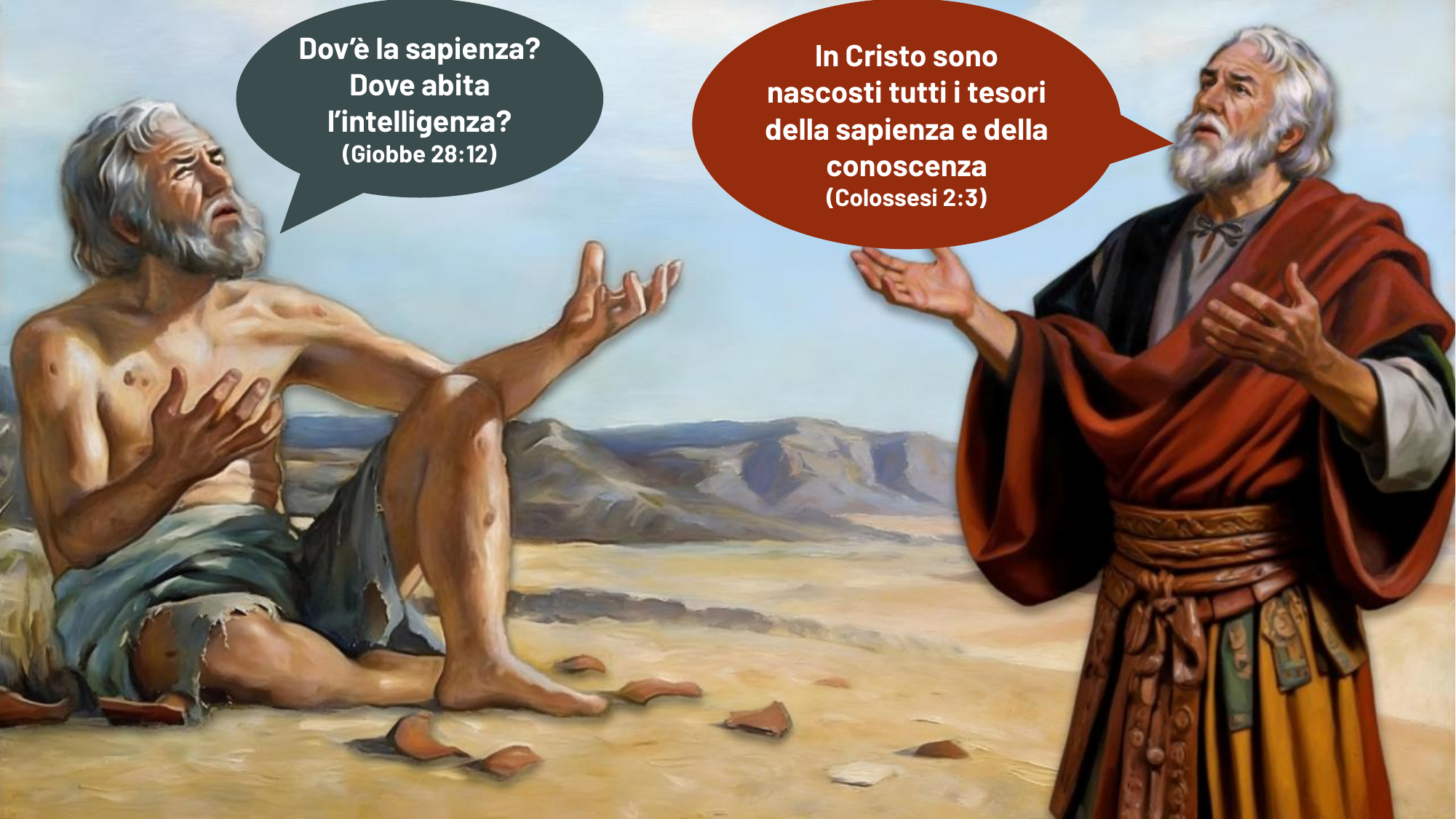

Dov’è la sapienza? Dove abita l’intelligenza?
(Giobbe 28:12)
In Cristo sono nascosti tutti i tesori della sapienza e della conoscenza
(Colossesi 2:3)